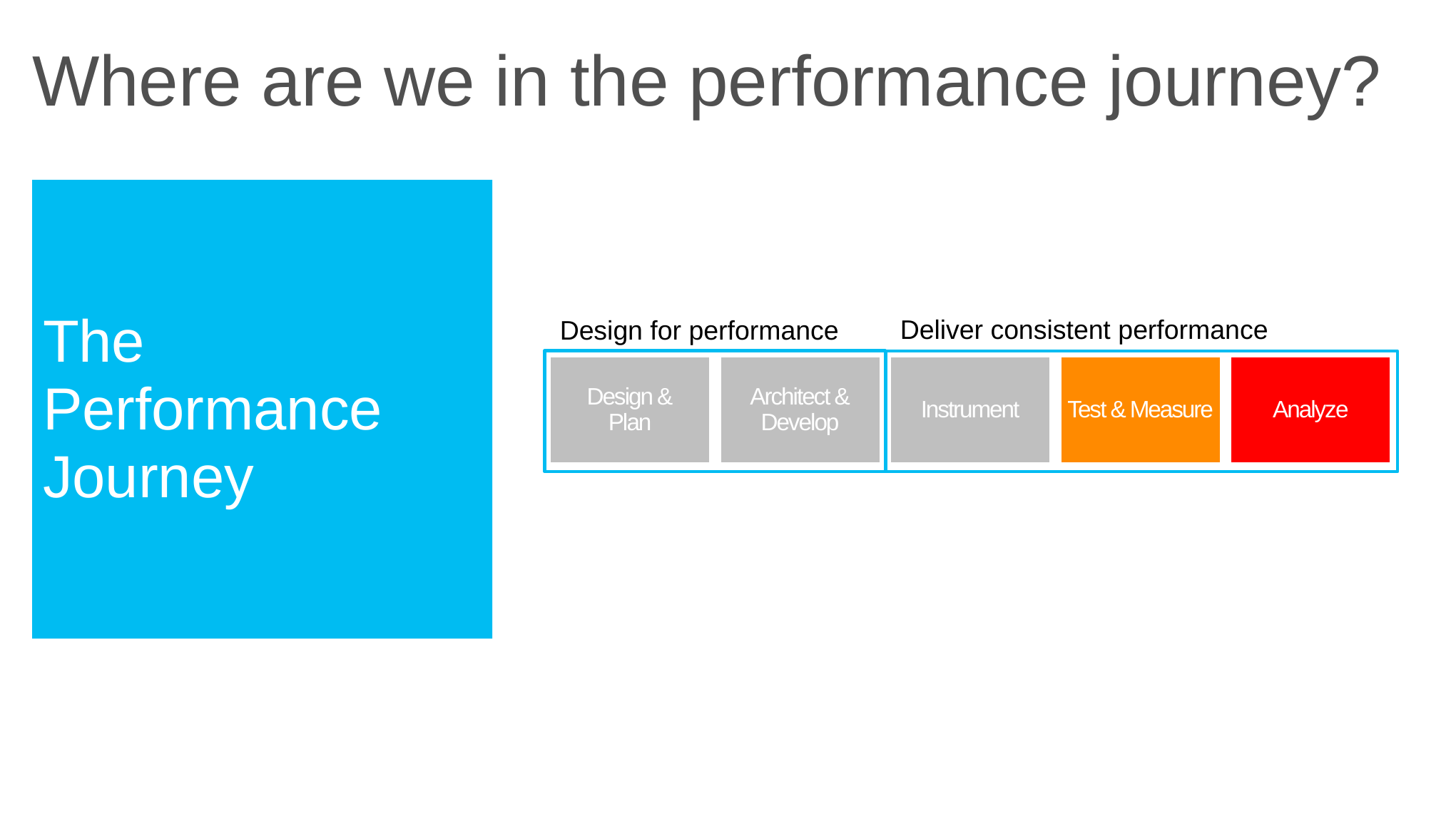

Where are we in the performance journey?
# The Performance Journey
Deliver consistent performance

Design for performance

Follow the Performance Journey
Design &
Plan
Architect &
Develop
Instrument
Test & Measure
Analyze